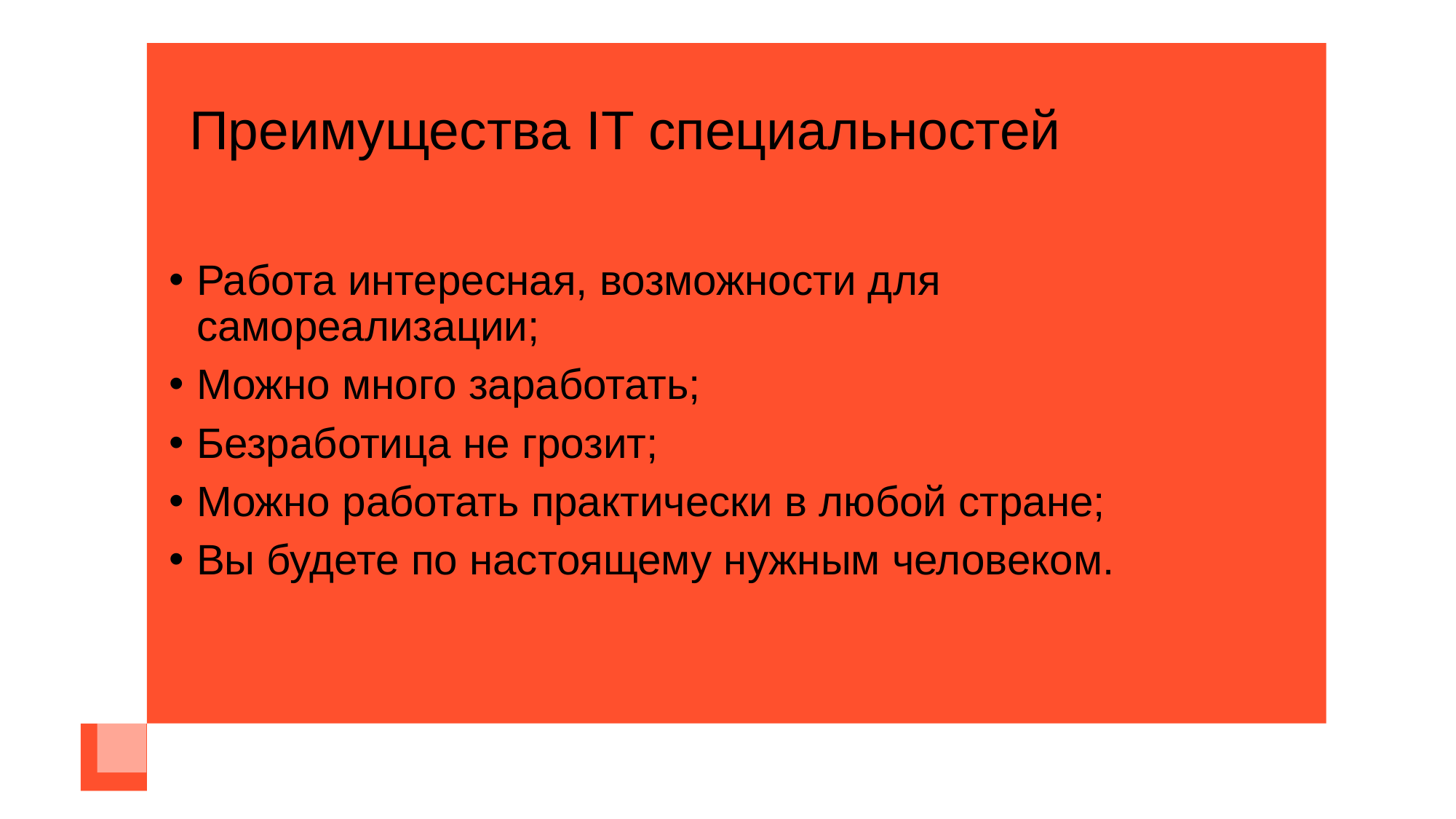

# Преимущества IT специальностей
Работа интересная, возможности для самореализации;
Можно много заработать;
Безработица не грозит;
Можно работать практически в любой стране;
Вы будете по настоящему нужным человеком.